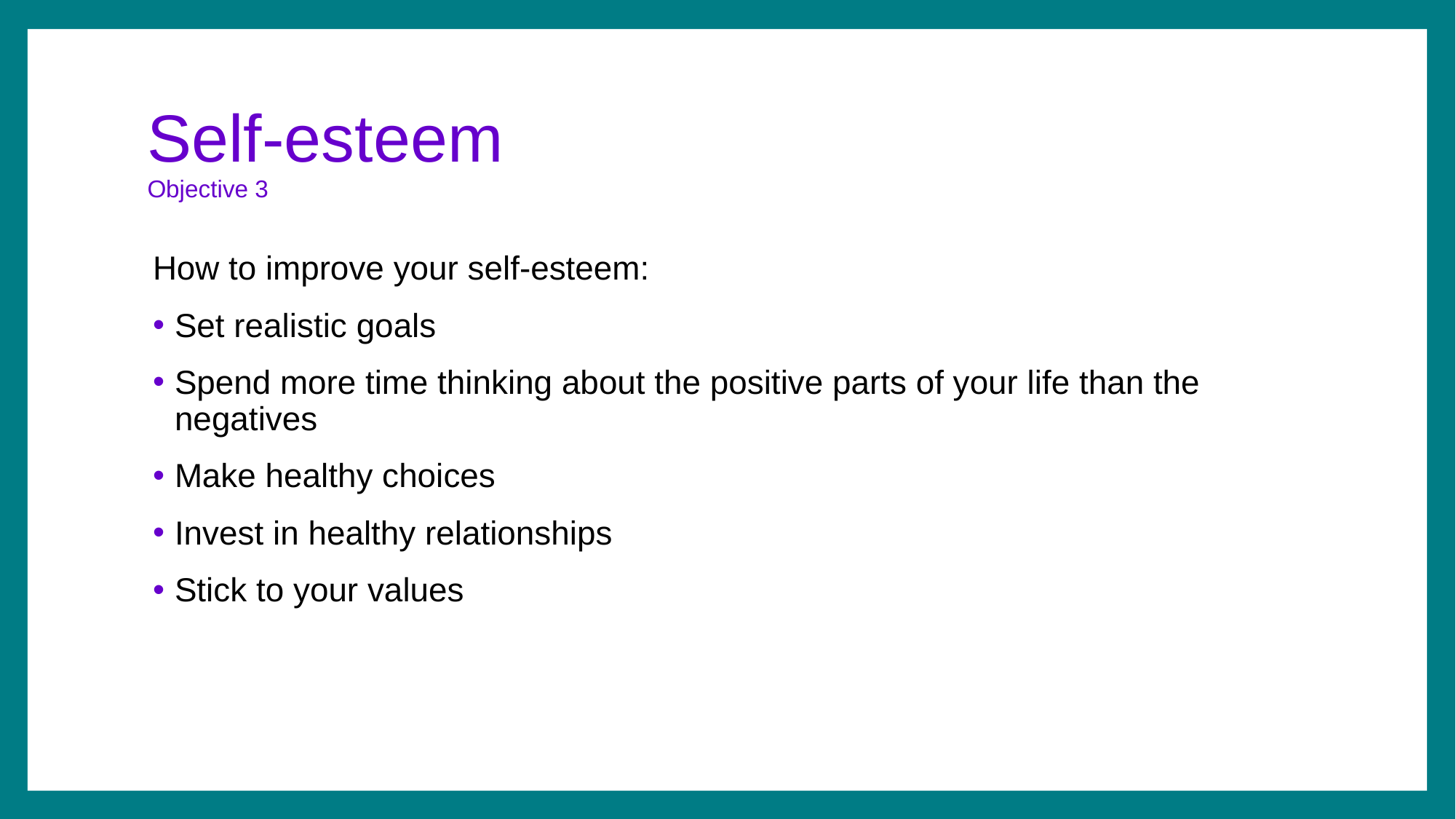

# Self-esteem Objective 3
How to improve your self-esteem:
Set realistic goals
Spend more time thinking about the positive parts of your life than the negatives
Make healthy choices
Invest in healthy relationships
Stick to your values